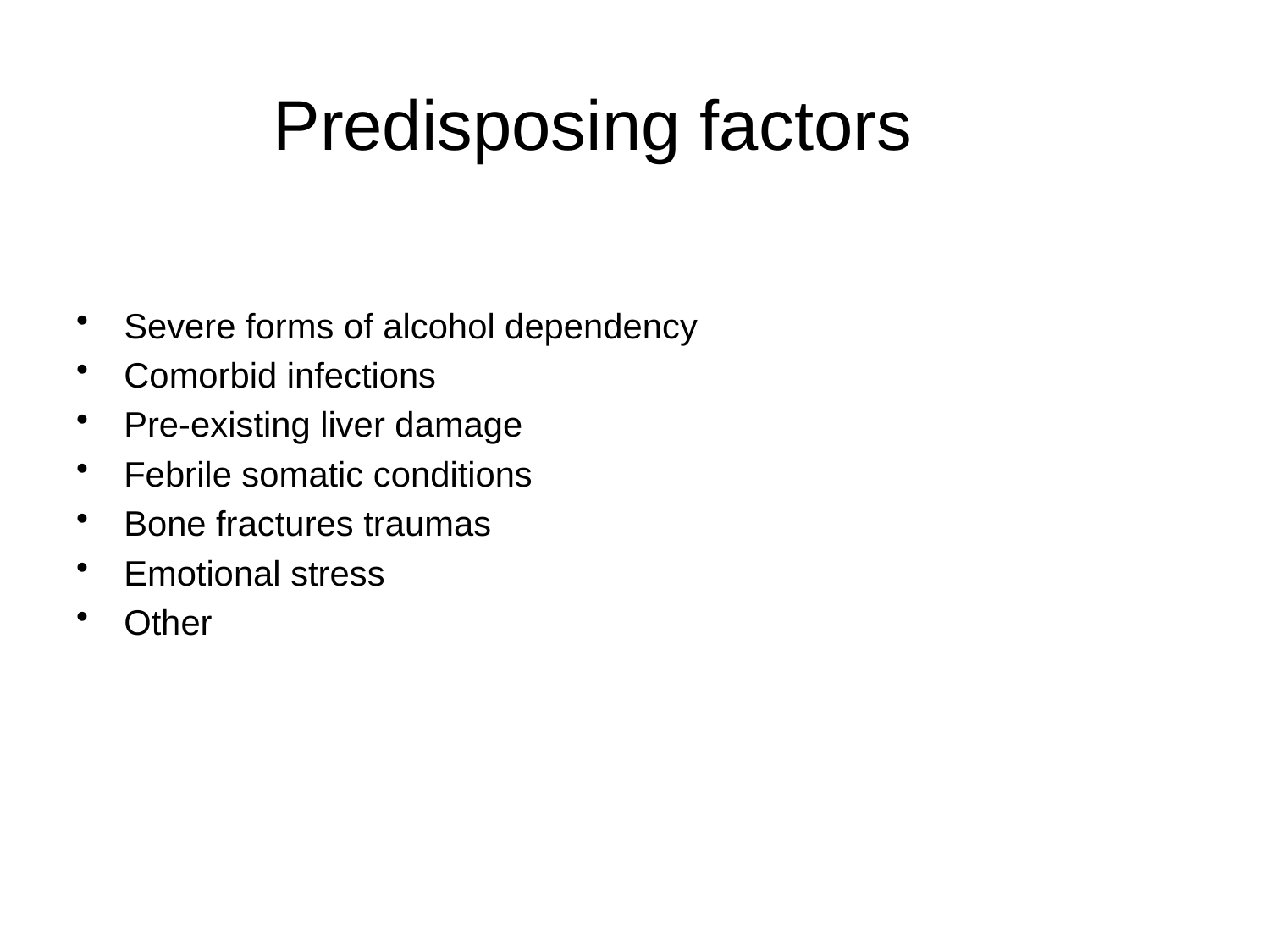

# Predisposing factors

Severe forms of alcohol dependency
Comorbid infections
Pre-existing liver damage
Febrile somatic conditions
Bone fractures traumas
Emotional stress
Other